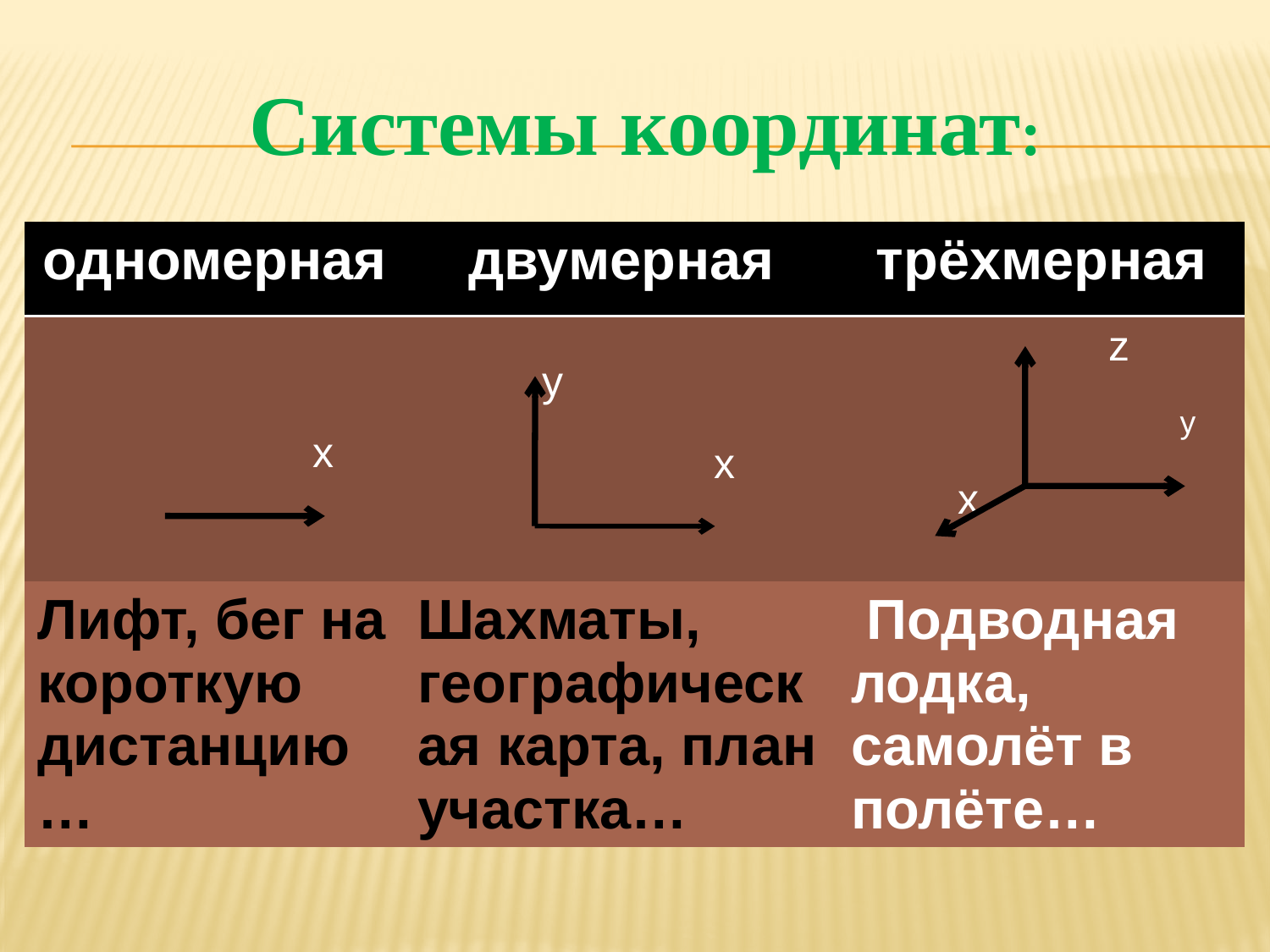

# Системы координат:
| одномерная | двумерная | трёхмерная |
| --- | --- | --- |
| x | y x | z y x |
| Лифт, бег на короткую дистанцию … | Шахматы, географическая карта, план участка… | Подводная лодка, самолёт в полёте… |